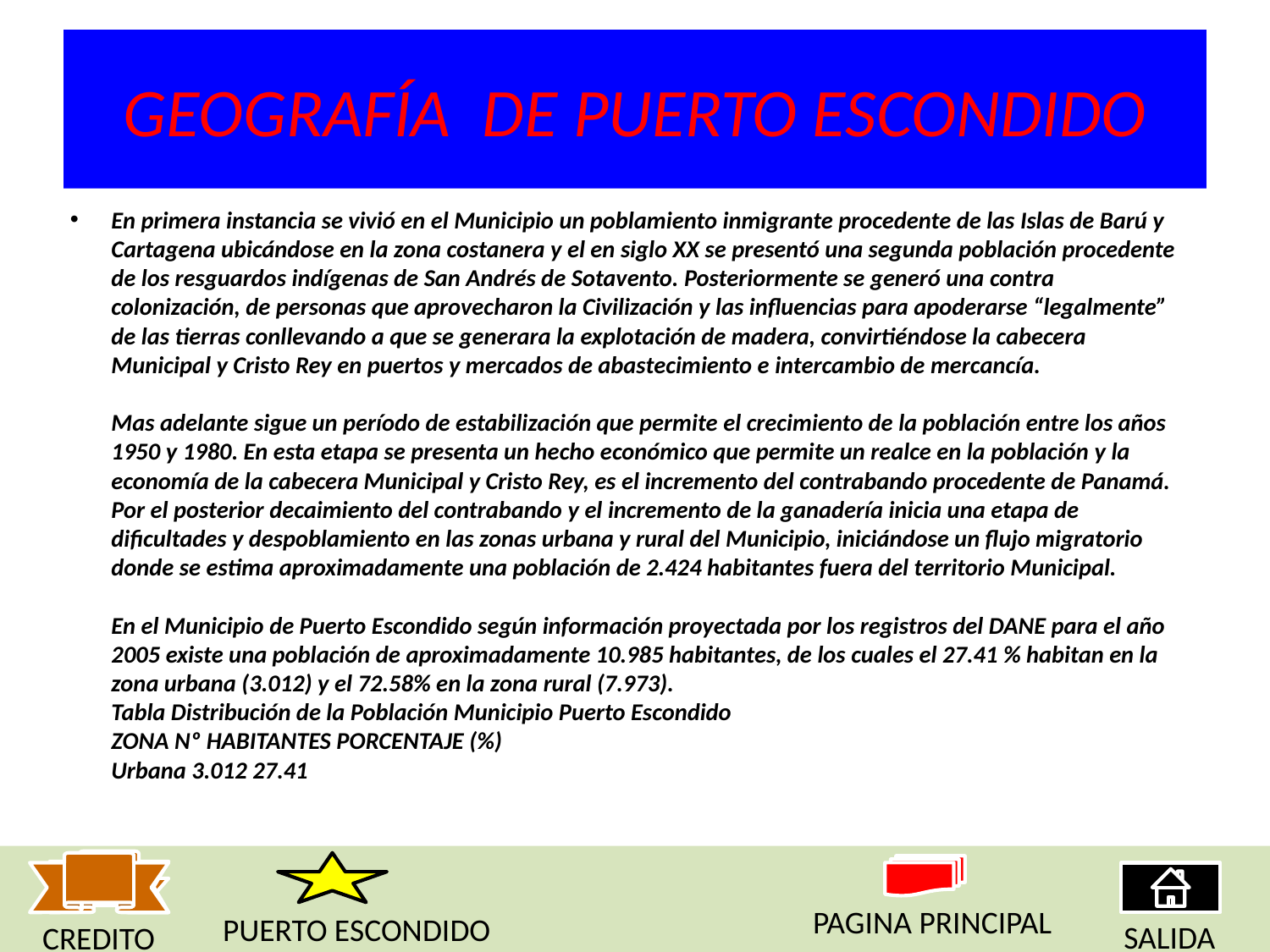

# GEOGRAFÍA  DE PUERTO ESCONDIDO
En primera instancia se vivió en el Municipio un poblamiento inmigrante procedente de las Islas de Barú y Cartagena ubicándose en la zona costanera y el en siglo XX se presentó una segunda población procedente de los resguardos indígenas de San Andrés de Sotavento. Posteriormente se generó una contra colonización, de personas que aprovecharon la Civilización y las influencias para apoderarse “legalmente” de las tierras conllevando a que se generara la explotación de madera, convirtiéndose la cabecera Municipal y Cristo Rey en puertos y mercados de abastecimiento e intercambio de mercancía.
Mas adelante sigue un período de estabilización que permite el crecimiento de la población entre los años 1950 y 1980. En esta etapa se presenta un hecho económico que permite un realce en la población y la economía de la cabecera Municipal y Cristo Rey, es el incremento del contrabando procedente de Panamá. Por el posterior decaimiento del contrabando y el incremento de la ganadería inicia una etapa de dificultades y despoblamiento en las zonas urbana y rural del Municipio, iniciándose un flujo migratorio donde se estima aproximadamente una población de 2.424 habitantes fuera del territorio Municipal.
En el Municipio de Puerto Escondido según información proyectada por los registros del DANE para el año 2005 existe una población de aproximadamente 10.985 habitantes, de los cuales el 27.41 % habitan en la zona urbana (3.012) y el 72.58% en la zona rural (7.973).
Tabla Distribución de la Población Municipio Puerto Escondido
ZONA Nº HABITANTES PORCENTAJE (%)
Urbana 3.012 27.41

PAGINA PRINCIPAL
PUERTO ESCONDIDO
SALIDA
CREDITO